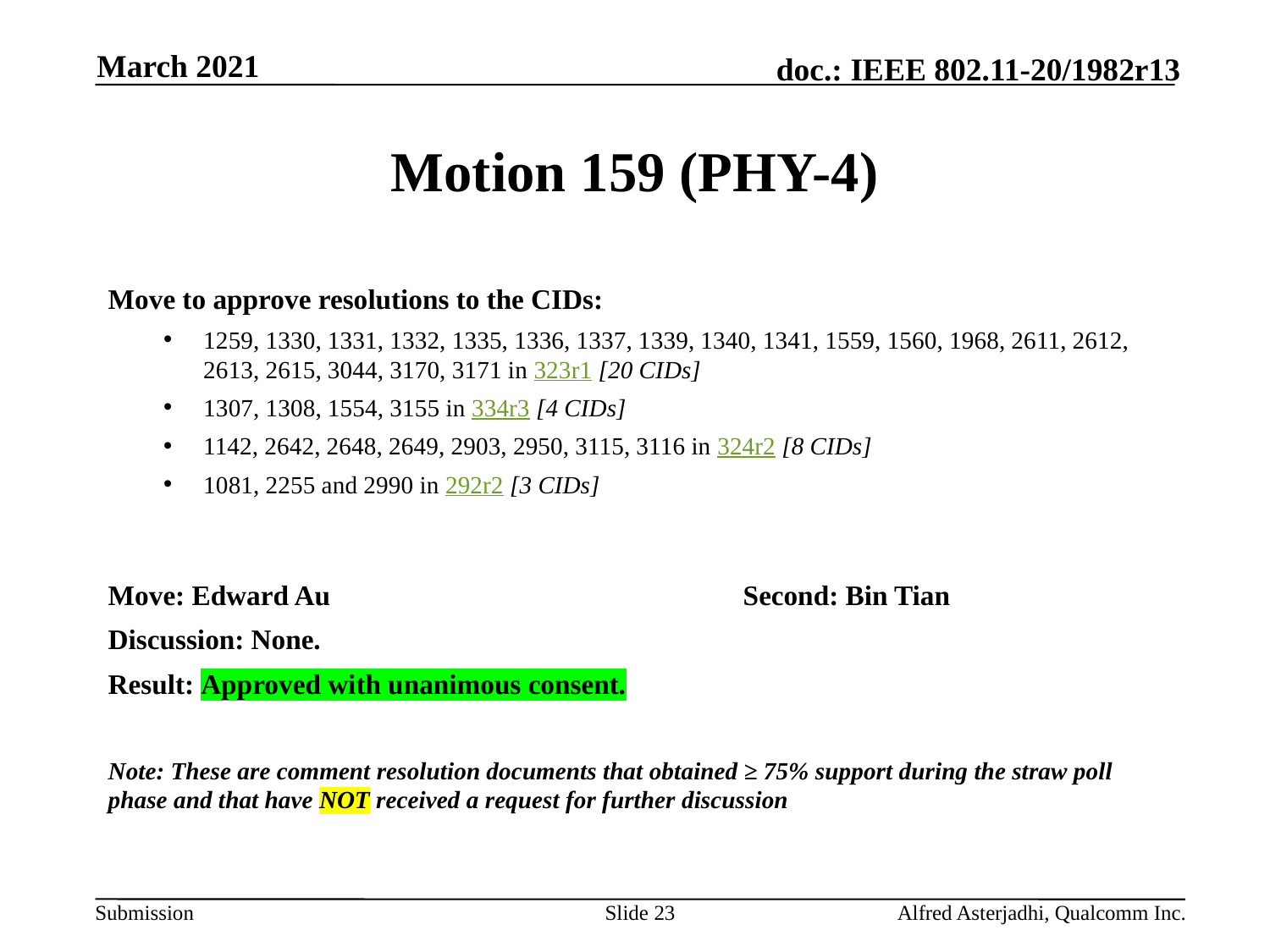

March 2021
# Motion 159 (PHY-4)
Move to approve resolutions to the CIDs:
1259, 1330, 1331, 1332, 1335, 1336, 1337, 1339, 1340, 1341, 1559, 1560, 1968, 2611, 2612, 2613, 2615, 3044, 3170, 3171 in 323r1 [20 CIDs]
1307, 1308, 1554, 3155 in 334r3 [4 CIDs]
1142, 2642, 2648, 2649, 2903, 2950, 3115, 3116 in 324r2 [8 CIDs]
1081, 2255 and 2990 in 292r2 [3 CIDs]

Move: Edward Au 				Second: Bin Tian
Discussion: None.
Result: Approved with unanimous consent.

Note: These are comment resolution documents that obtained ≥ 75% support during the straw poll phase and that have NOT received a request for further discussion

Slide 23
Alfred Asterjadhi, Qualcomm Inc.